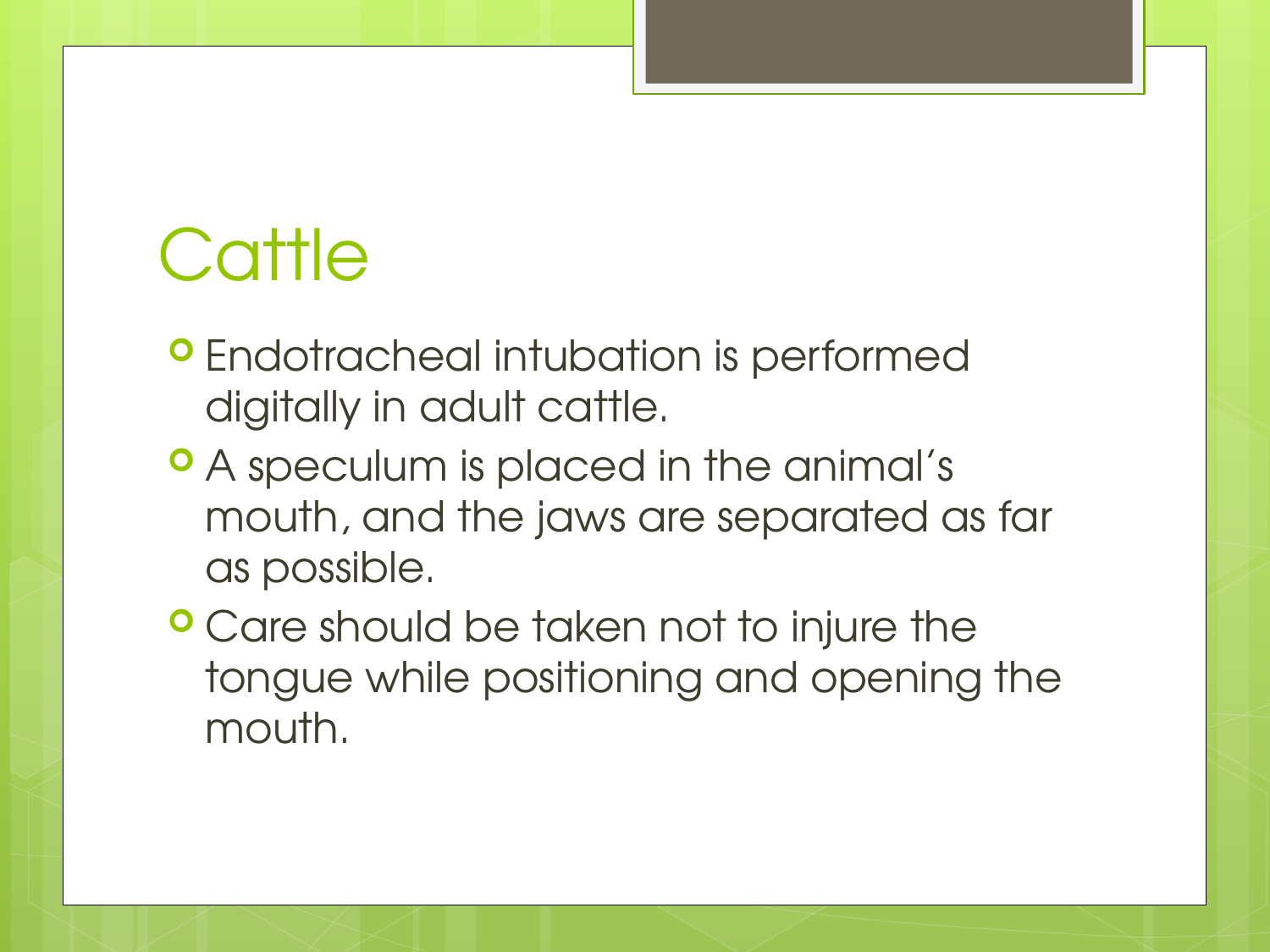

# Cattle
Endotracheal intubation is performed digitally in adult cattle.
A speculum is placed in the animal’s mouth, and the jaws are separated as far as possible.
Care should be taken not to injure the tongue while positioning and opening the mouth.